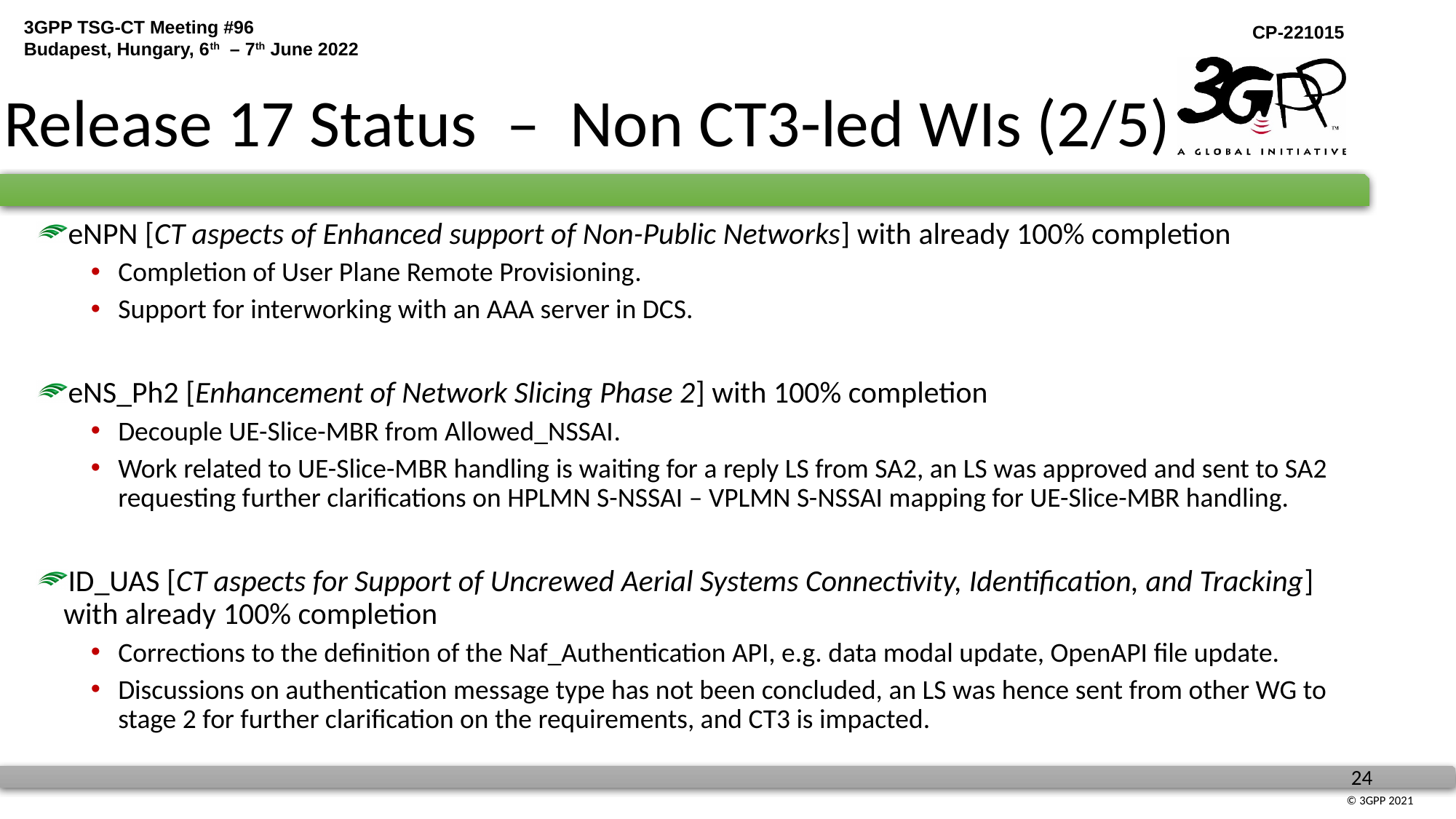

# Release 17 Status  –  Non CT3-led WIs (2/5)
eNPN [CT aspects of Enhanced support of Non-Public Networks] with already 100% completion
Completion of User Plane Remote Provisioning.
Support for interworking with an AAA server in DCS.

eNS_Ph2 [Enhancement of Network Slicing Phase 2] with 100% completion
Decouple UE-Slice-MBR from Allowed_NSSAI.
Work related to UE-Slice-MBR handling is waiting for a reply LS from SA2, an LS was approved and sent to SA2 requesting further clarifications on HPLMN S-NSSAI – VPLMN S-NSSAI mapping for UE-Slice-MBR handling.

ID_UAS [CT aspects for Support of Uncrewed Aerial Systems Connectivity, Identification, and Tracking] with already 100% completion
Corrections to the definition of the Naf_Authentication API, e.g. data modal update, OpenAPI file update.
Discussions on authentication message type has not been concluded, an LS was hence sent from other WG to stage 2 for further clarification on the requirements, and CT3 is impacted.